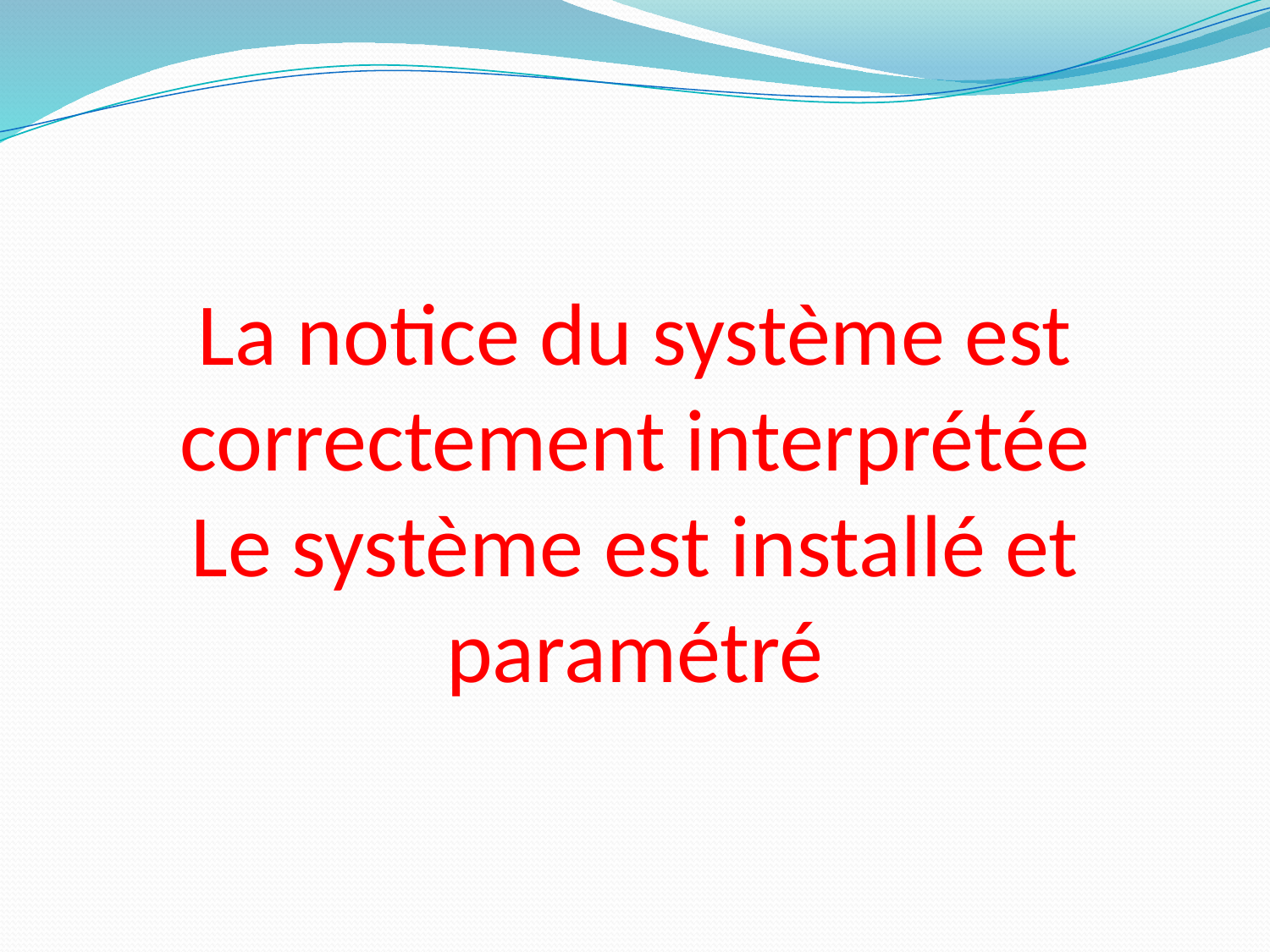

# La notice du système est correctement interprétée Le système est installé et paramétré